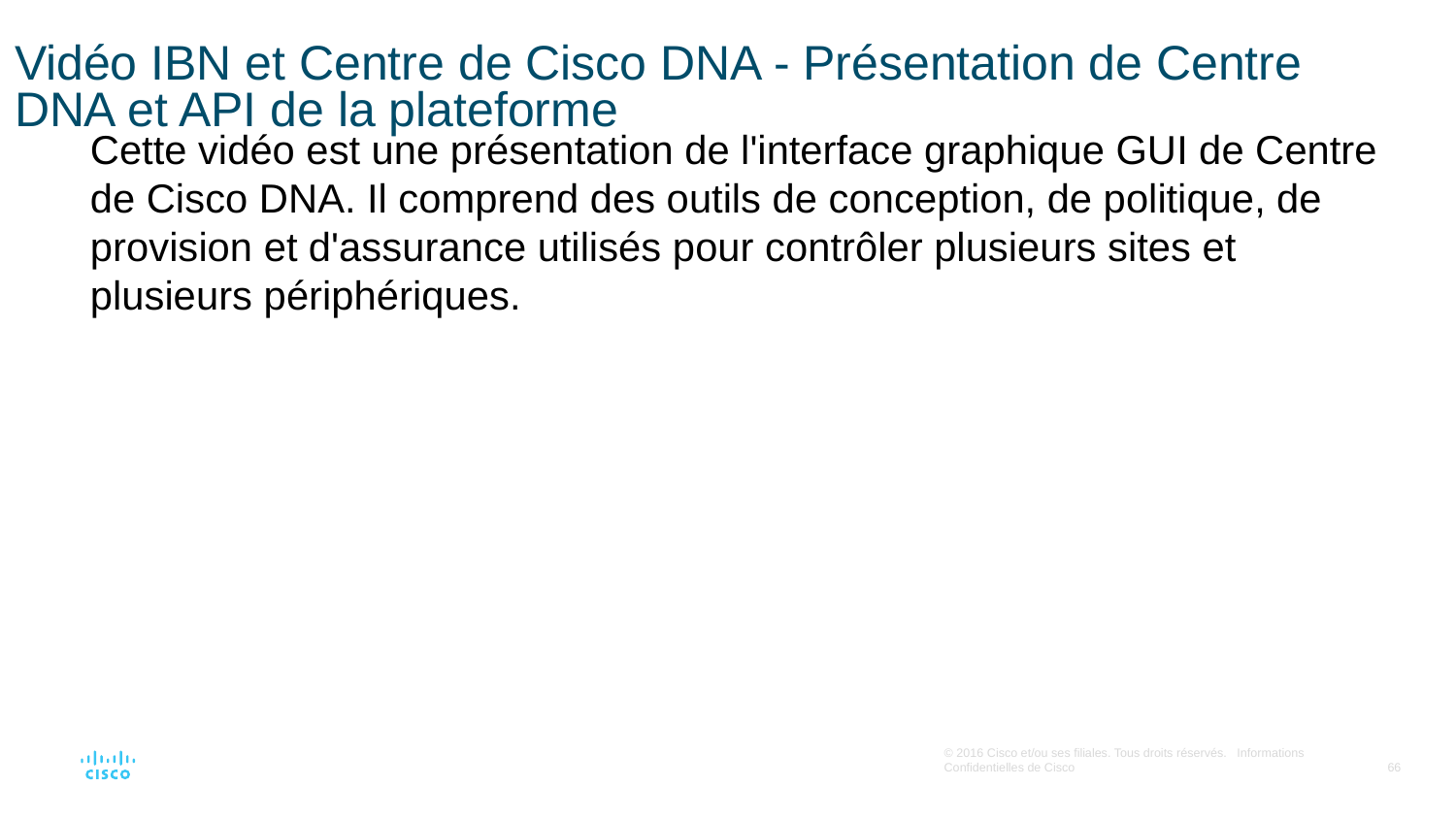

# Vidéo IBN et Centre de Cisco DNA - Présentation de Centre DNA et API de la plateforme
Cette vidéo est une présentation de l'interface graphique GUI de Centre de Cisco DNA. Il comprend des outils de conception, de politique, de provision et d'assurance utilisés pour contrôler plusieurs sites et plusieurs périphériques.